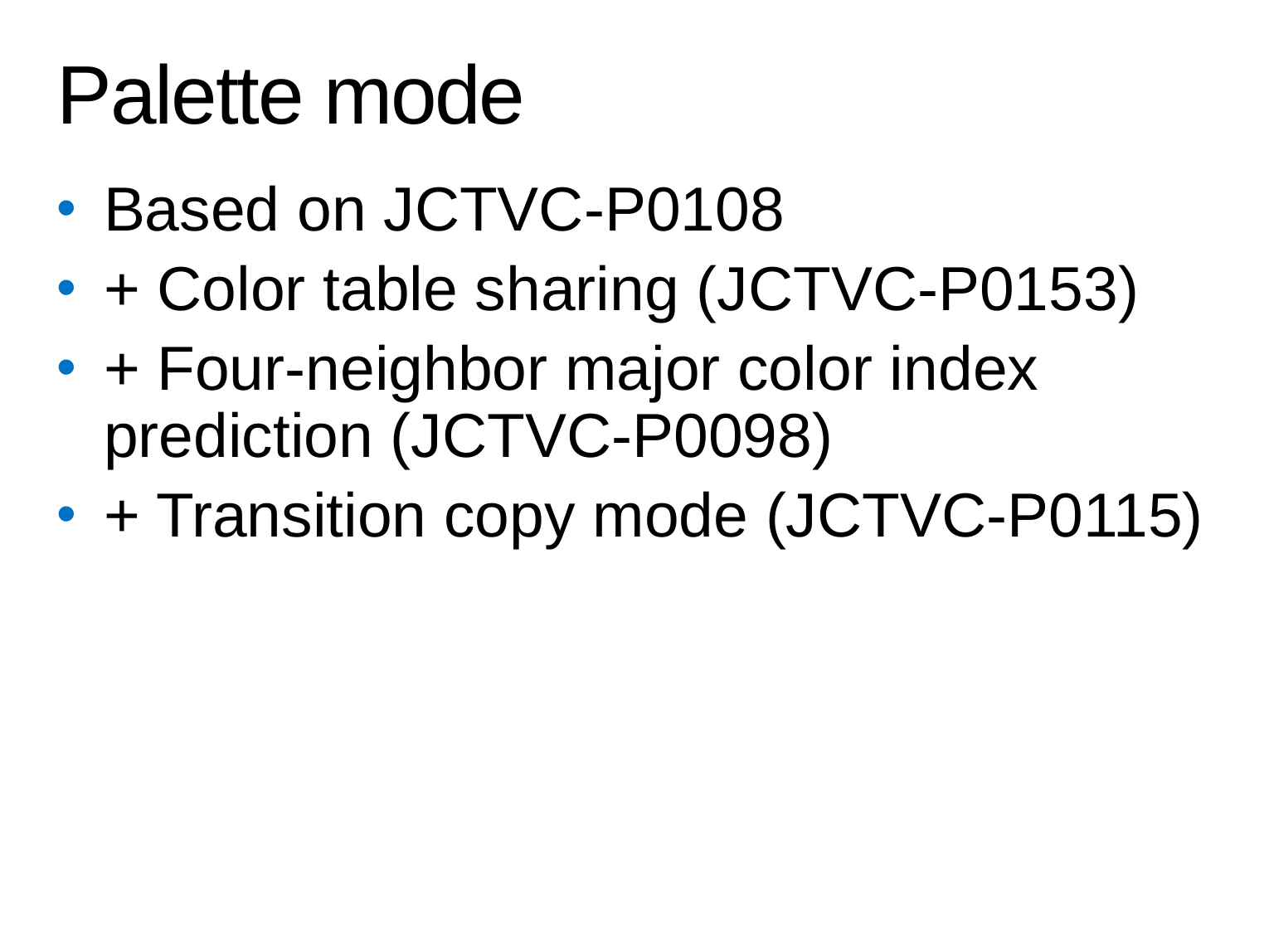

# Palette mode
Based on JCTVC-P0108
+ Color table sharing (JCTVC-P0153)
+ Four-neighbor major color index prediction (JCTVC-P0098)
+ Transition copy mode (JCTVC-P0115)